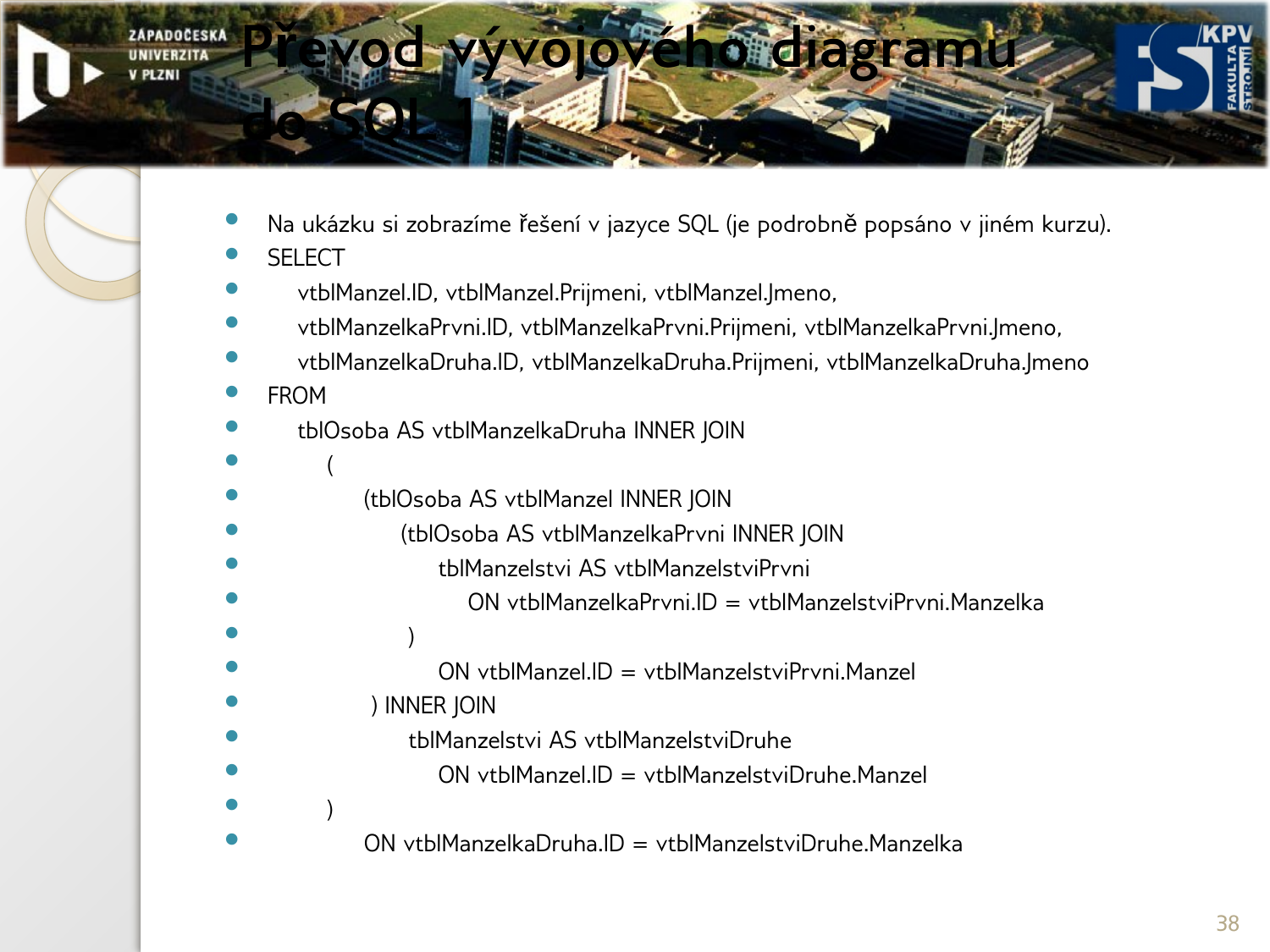

# Převod vývojového diagramu do SQL 1
Na ukázku si zobrazíme řešení v jazyce SQL (je podrobně popsáno v jiném kurzu).
SELECT
    vtblManzel.ID, vtblManzel.Prijmeni, vtblManzel.Jmeno,
    vtblManzelkaPrvni.ID, vtblManzelkaPrvni.Prijmeni, vtblManzelkaPrvni.Jmeno,
    vtblManzelkaDruha.ID, vtblManzelkaDruha.Prijmeni, vtblManzelkaDruha.Jmeno
FROM
    tblOsoba AS vtblManzelkaDruha INNER JOIN
        (
             (tblOsoba AS vtblManzel INNER JOIN
                  (tblOsoba AS vtblManzelkaPrvni INNER JOIN
                       tblManzelstvi AS vtblManzelstviPrvni
                           ON vtblManzelkaPrvni.ID = vtblManzelstviPrvni.Manzelka
                   )
                       ON vtblManzel.ID = vtblManzelstviPrvni.Manzel
              ) INNER JOIN
                   tblManzelstvi AS vtblManzelstviDruhe
                       ON vtblManzel.ID = vtblManzelstviDruhe.Manzel
        )
             ON vtblManzelkaDruha.ID = vtblManzelstviDruhe.Manzelka

38